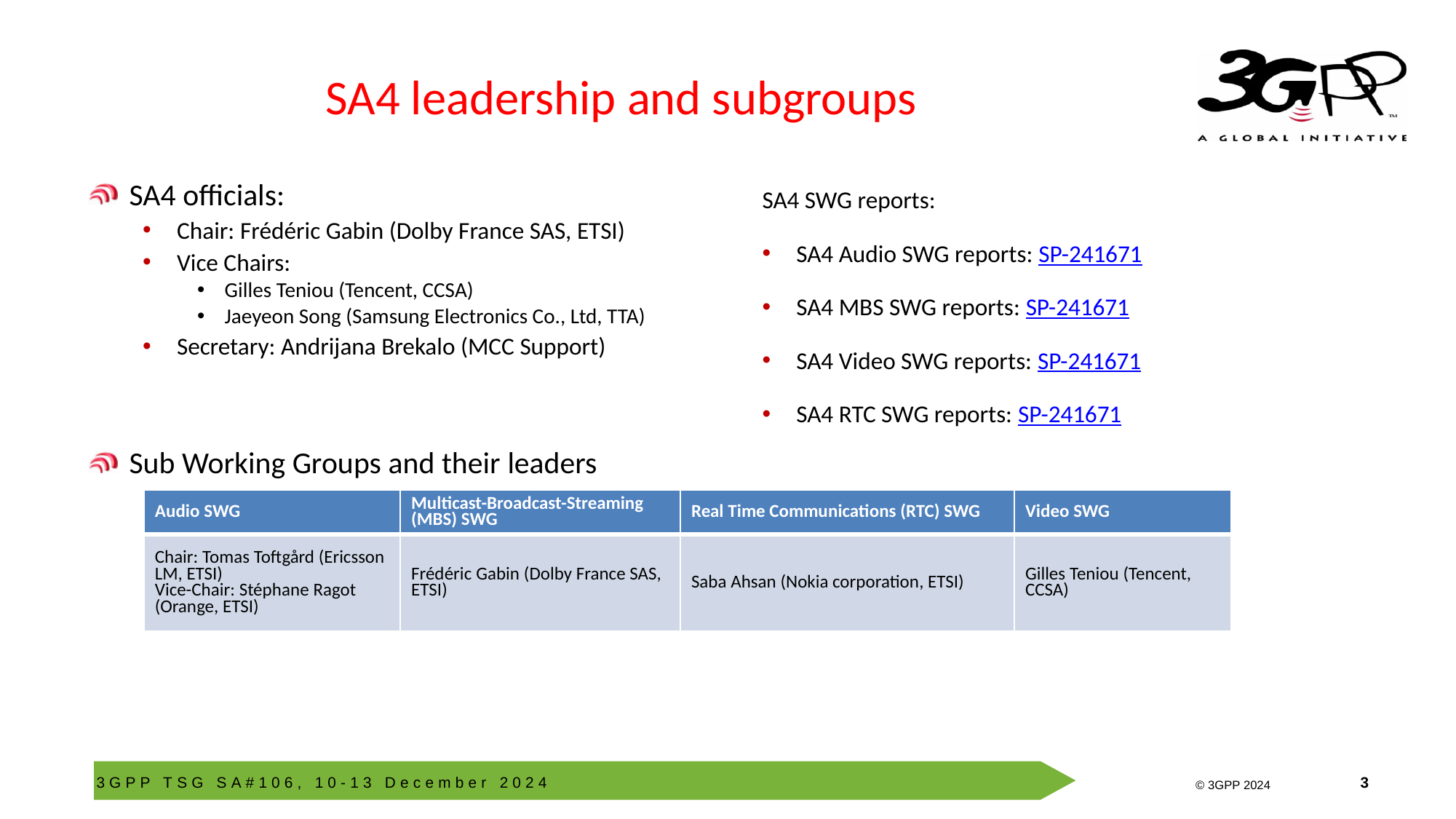

# SA4 leadership and subgroups
SA4 officials:
Chair: Frédéric Gabin (Dolby France SAS, ETSI)
Vice Chairs:
Gilles Teniou (Tencent, CCSA)
Jaeyeon Song (Samsung Electronics Co., Ltd, TTA)
Secretary: Andrijana Brekalo (MCC Support)

Sub Working Groups and their leaders

SA4 SWG reports:
SA4 Audio SWG reports: SP-241671
SA4 MBS SWG reports: SP-241671
SA4 Video SWG reports: SP-241671
SA4 RTC SWG reports: SP-241671
| Audio SWG | Multicast-Broadcast-Streaming (MBS) SWG | Real Time Communications (RTC) SWG | Video SWG |
| --- | --- | --- | --- |
| Chair: Tomas Toftgård (Ericsson LM, ETSI) Vice-Chair: Stéphane Ragot (Orange, ETSI) | Frédéric Gabin (Dolby France SAS, ETSI) | Saba Ahsan (Nokia corporation, ETSI) | Gilles Teniou (Tencent, CCSA) |